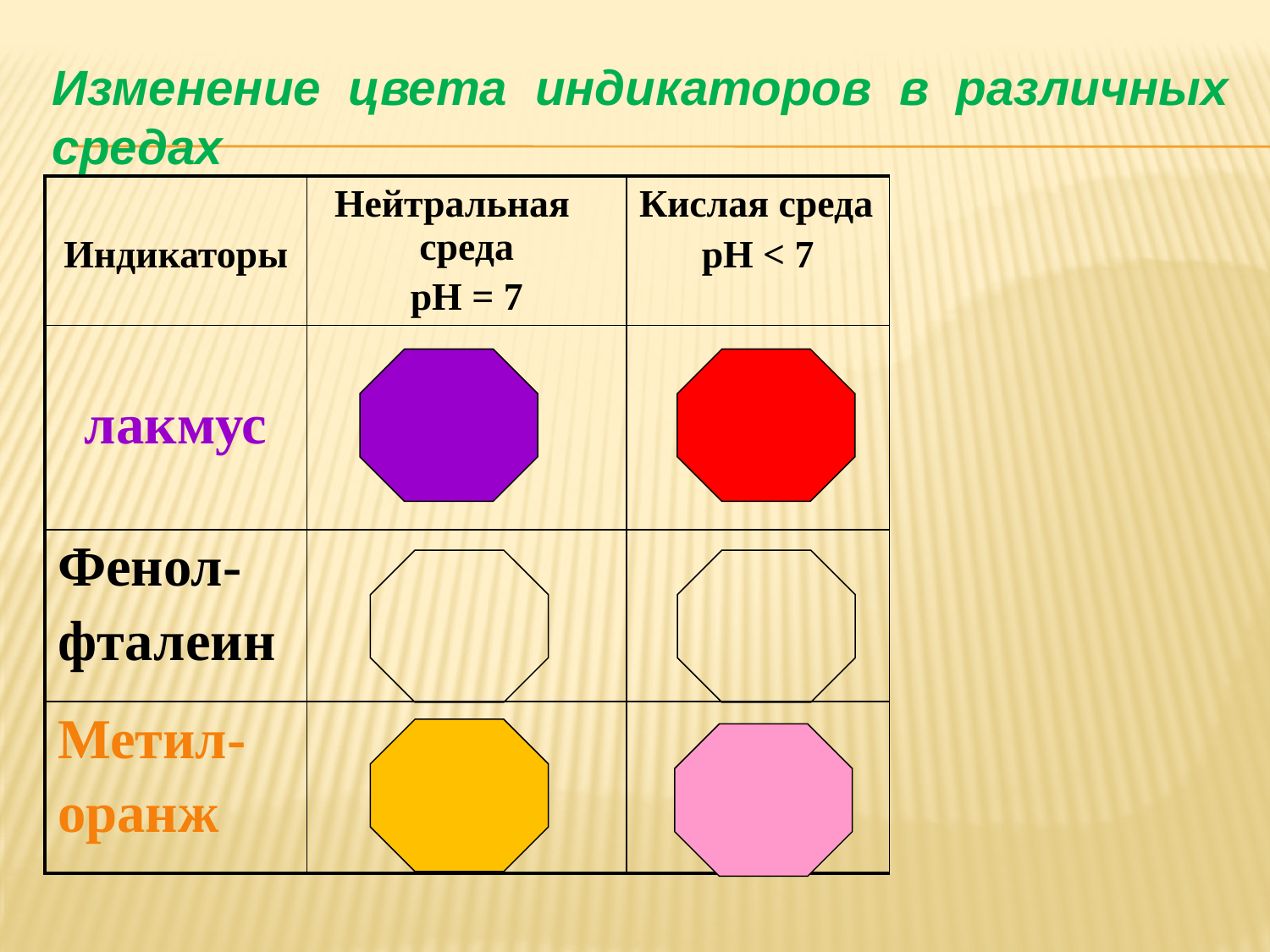

Изменение  цвета  индикаторов  в  различных  средах
| Индикаторы | Нейтральная среда рН = 7 | Кислая среда рН < 7 |
| --- | --- | --- |
| лакмус |  |  |
| Фенол- фталеин |  |  |
| Метил- оранж |  |  |